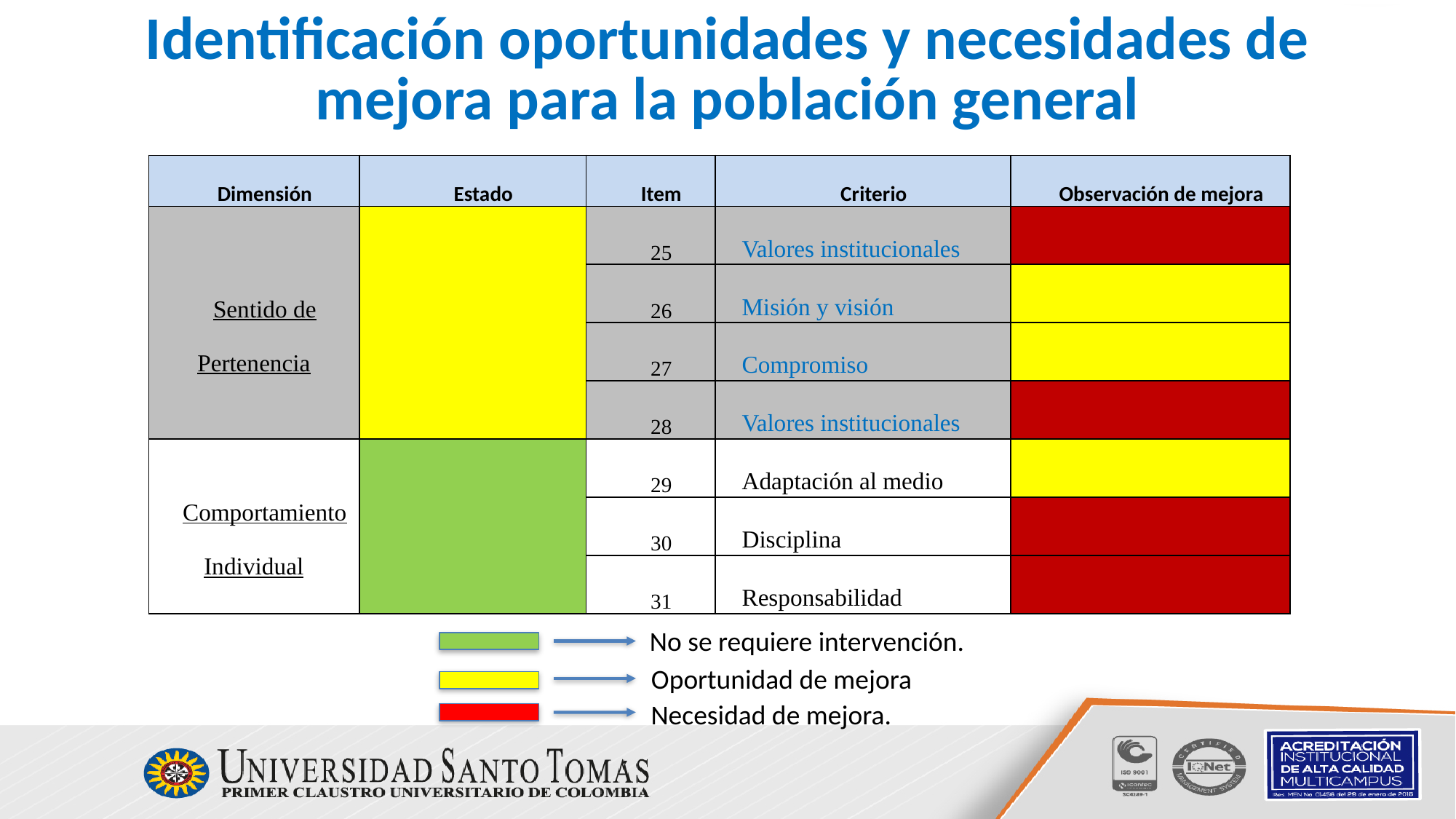

# Identificación oportunidades y necesidades de mejora para la población general
| Dimensión | Estado | Item | Criterio | Observación de mejora |
| --- | --- | --- | --- | --- |
| Sentido de Pertenencia |  | 25 | Valores institucionales |  |
|  |  | 26 | Misión y visión |  |
|  |  | 27 | Compromiso |  |
|  |  | 28 | Valores institucionales |  |
| Comportamiento Individual |  | 29 | Adaptación al medio |  |
|  |  | 30 | Disciplina |  |
|  |  | 31 | Responsabilidad |  |
No se requiere intervención.

Oportunidad de mejora

Necesidad de mejora.